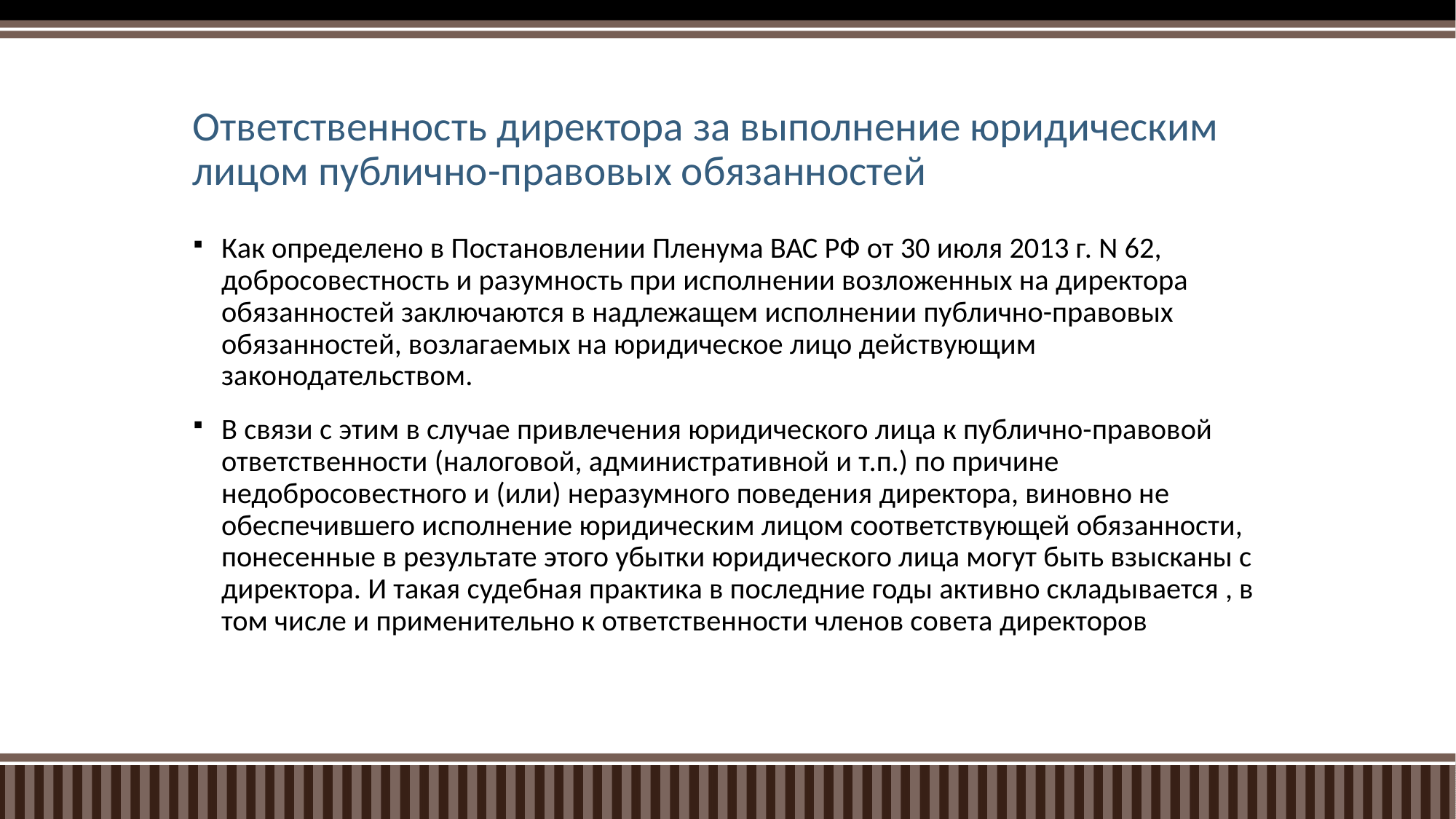

# Ответственность директора за выполнение юридическим лицом публично-правовых обязанностей
Как определено в Постановлении Пленума ВАС РФ от 30 июля 2013 г. N 62, добросовестность и разумность при исполнении возложенных на директора обязанностей заключаются в надлежащем исполнении публично-правовых обязанностей, возлагаемых на юридическое лицо действующим законодательством.
В связи с этим в случае привлечения юридического лица к публично-правовой ответственности (налоговой, административной и т.п.) по причине недобросовестного и (или) неразумного поведения директора, виновно не обеспечившего исполнение юридическим лицом соответствующей обязанности, понесенные в результате этого убытки юридического лица могут быть взысканы с директора. И такая судебная практика в последние годы активно складывается , в том числе и применительно к ответственности членов совета директоров